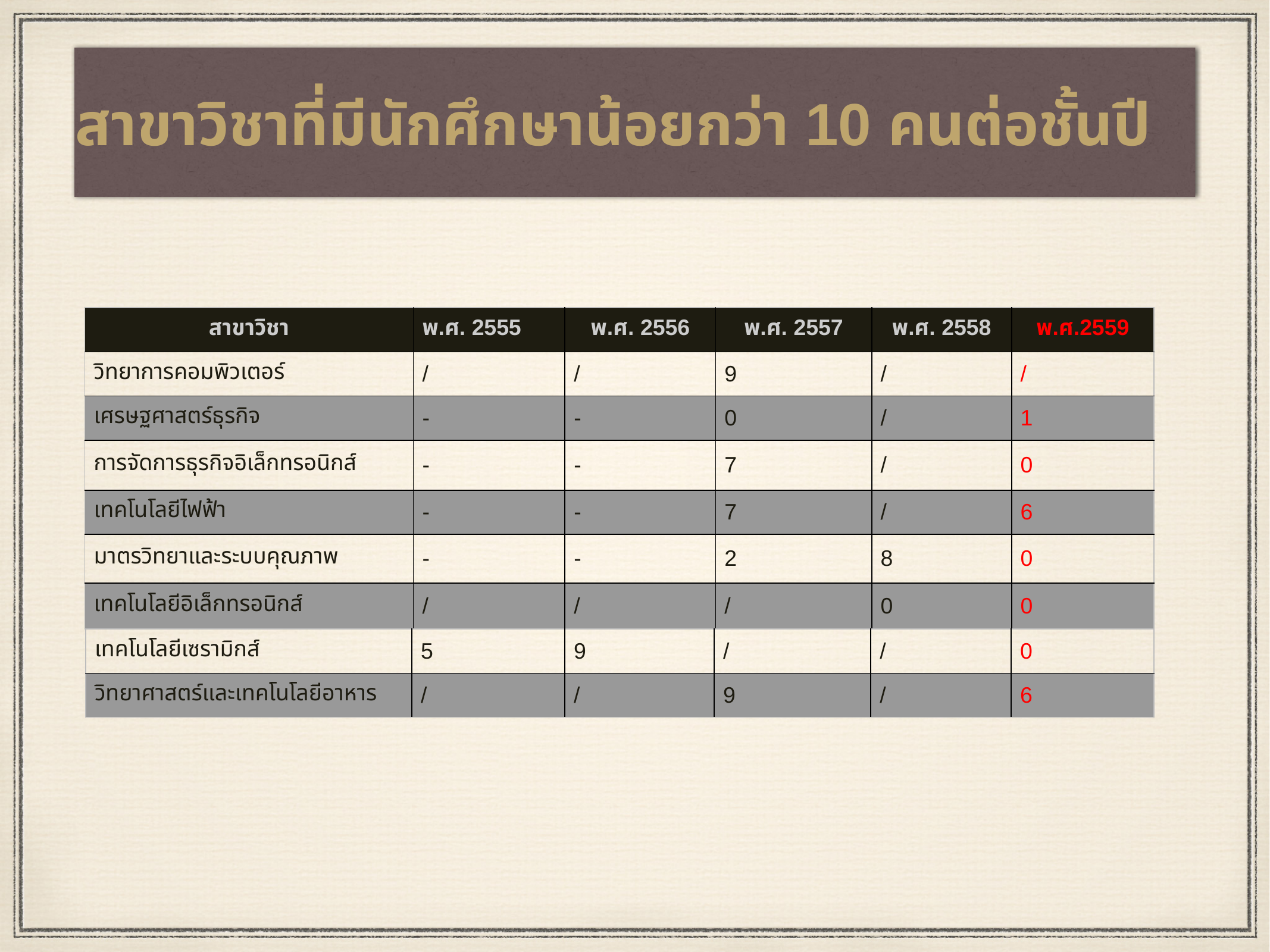

สาขาวิชาที่มีนักศึกษาน้อยกว่า 10 คนต่อชั้นปี
| สาขาวิชา | พ.ศ. 2555 | พ.ศ. 2556 | พ.ศ. 2557 | พ.ศ. 2558 | พ.ศ.2559 |
| --- | --- | --- | --- | --- | --- |
| วิทยาการคอมพิวเตอร์ | / | / | 9 | / | / |
| เศรษฐศาสตร์ธุรกิจ | - | - | 0 | / | 1 |
| การจัดการธุรกิจอิเล็กทรอนิกส์ | - | - | 7 | / | 0 |
| เทคโนโลยีไฟฟ้า | - | - | 7 | / | 6 |
| มาตรวิทยาและระบบคุณภาพ | - | - | 2 | 8 | 0 |
| เทคโนโลยีอิเล็กทรอนิกส์ | / | / | / | 0 | 0 |
| เทคโนโลยีเซรามิกส์ | 5 | 9 | / | / | 0 |
| --- | --- | --- | --- | --- | --- |
| วิทยาศาสตร์และเทคโนโลยีอาหาร | / | / | 9 | / | 6 |